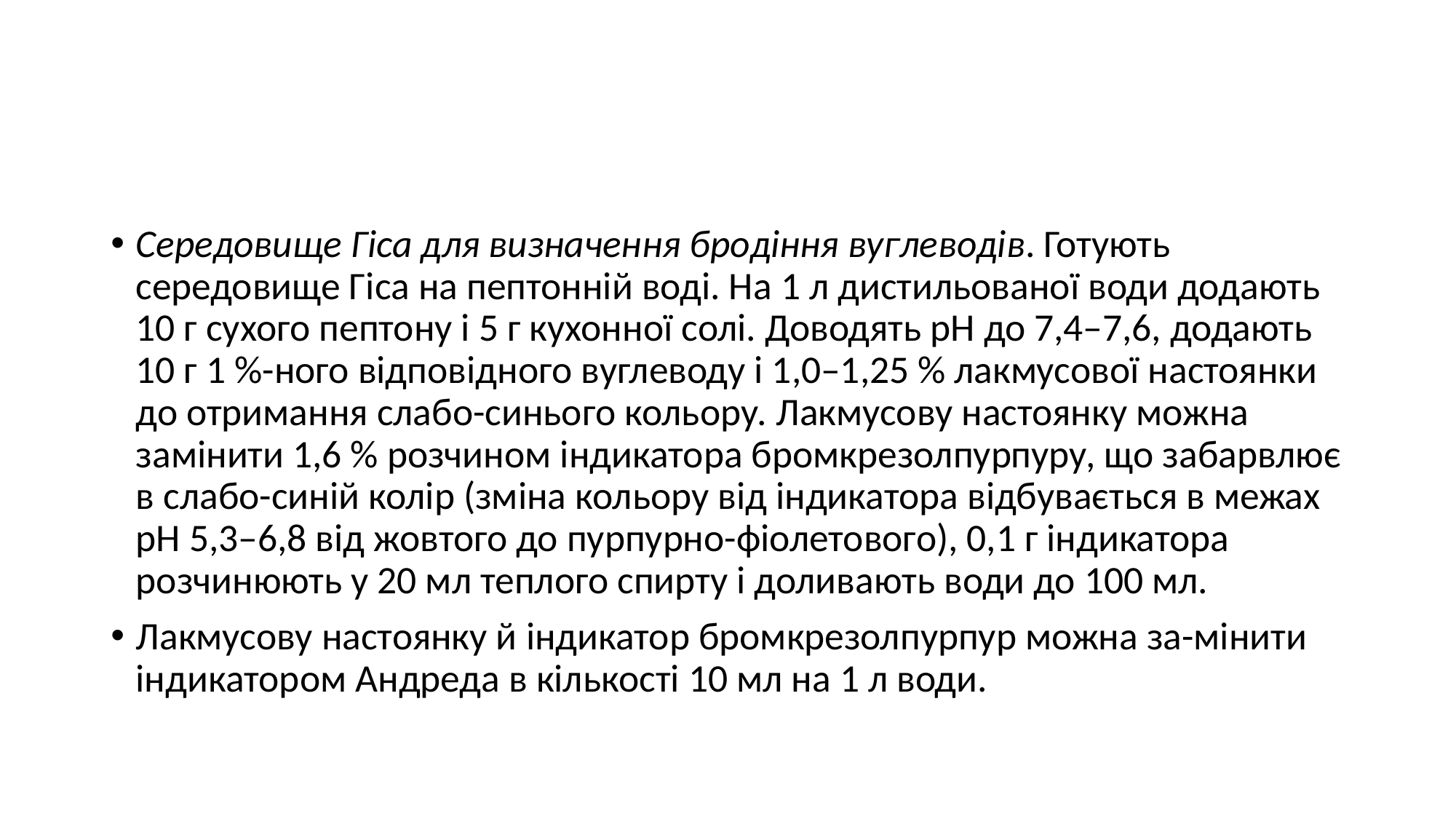

#
Середовище Гіса для визначення бродіння вуглеводів. Готують середовище Гіса на пептонній воді. На 1 л дистильованої води додають 10 г сухого пептону і 5 г кухонної солі. Доводять рН до 7,4–7,6, додають 10 г 1 %-ного відповідного вуглеводу і 1,0–1,25 % лакмусової настоянки до отримання слабо-синього кольору. Лакмусову настоянку можна замінити 1,6 % розчином індикатора бромкрезолпурпуру, що забарвлює в слабо-синій колір (зміна кольору від індикатора відбувається в межах рН 5,3–6,8 від жовтого до пурпурно-фіолетового), 0,1 г індикатора розчинюють у 20 мл теплого спирту і доливають води до 100 мл.
Лакмусову настоянку й індикатор бромкрезолпурпур можна за-мінити індикатором Андреда в кількості 10 мл на 1 л води.